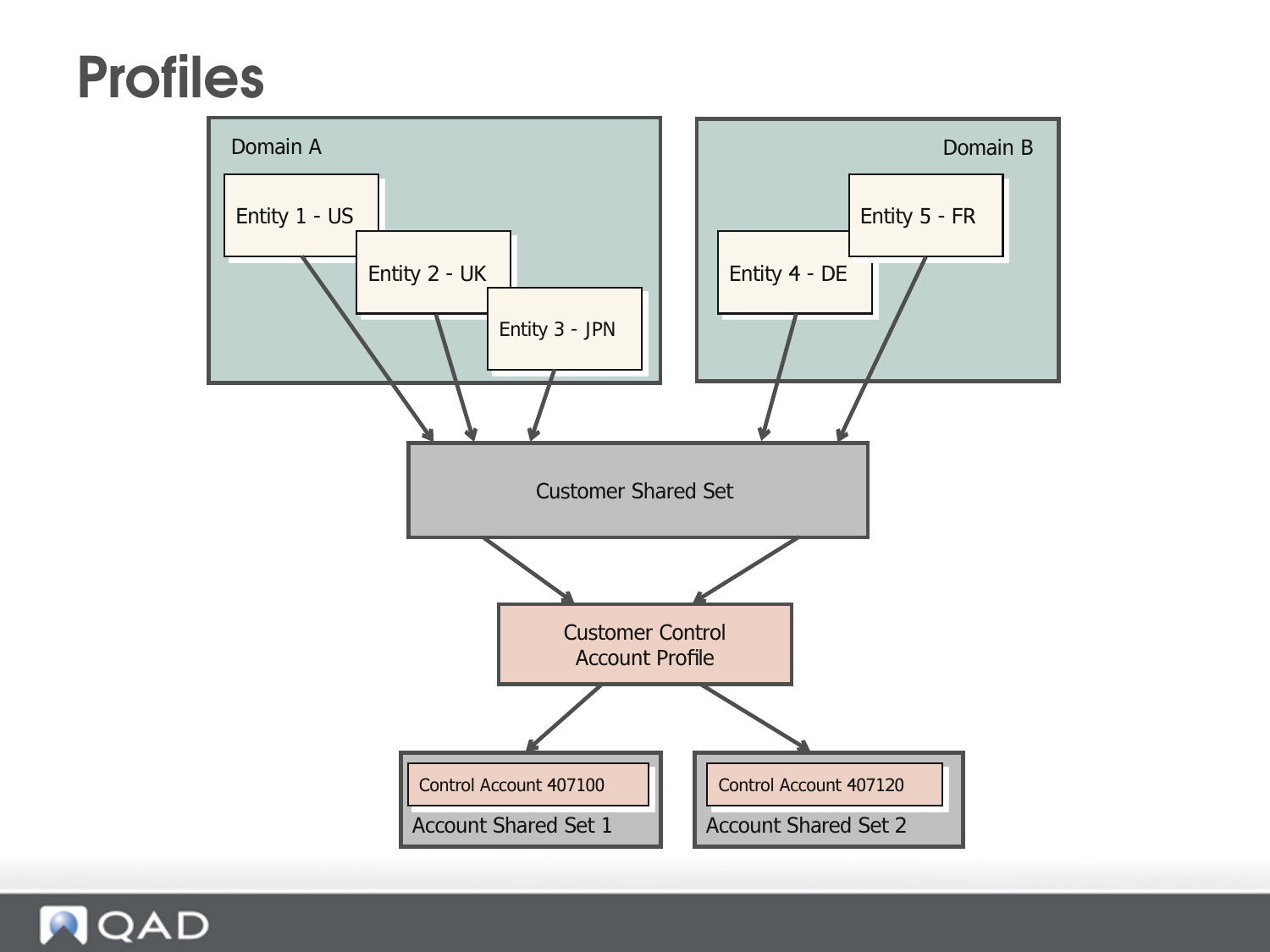

# Profiles

Domain A
Domain B
Entity 1 - US
Entity 5 - FR
Entity 2 - UK
Entity 4 - DE

Entity 3 - JPN

Customer Shared Set

Customer Control
Account Profile

Account Shared Set 1

Account Shared Set 2
Control Account 407100
Control Account 407120